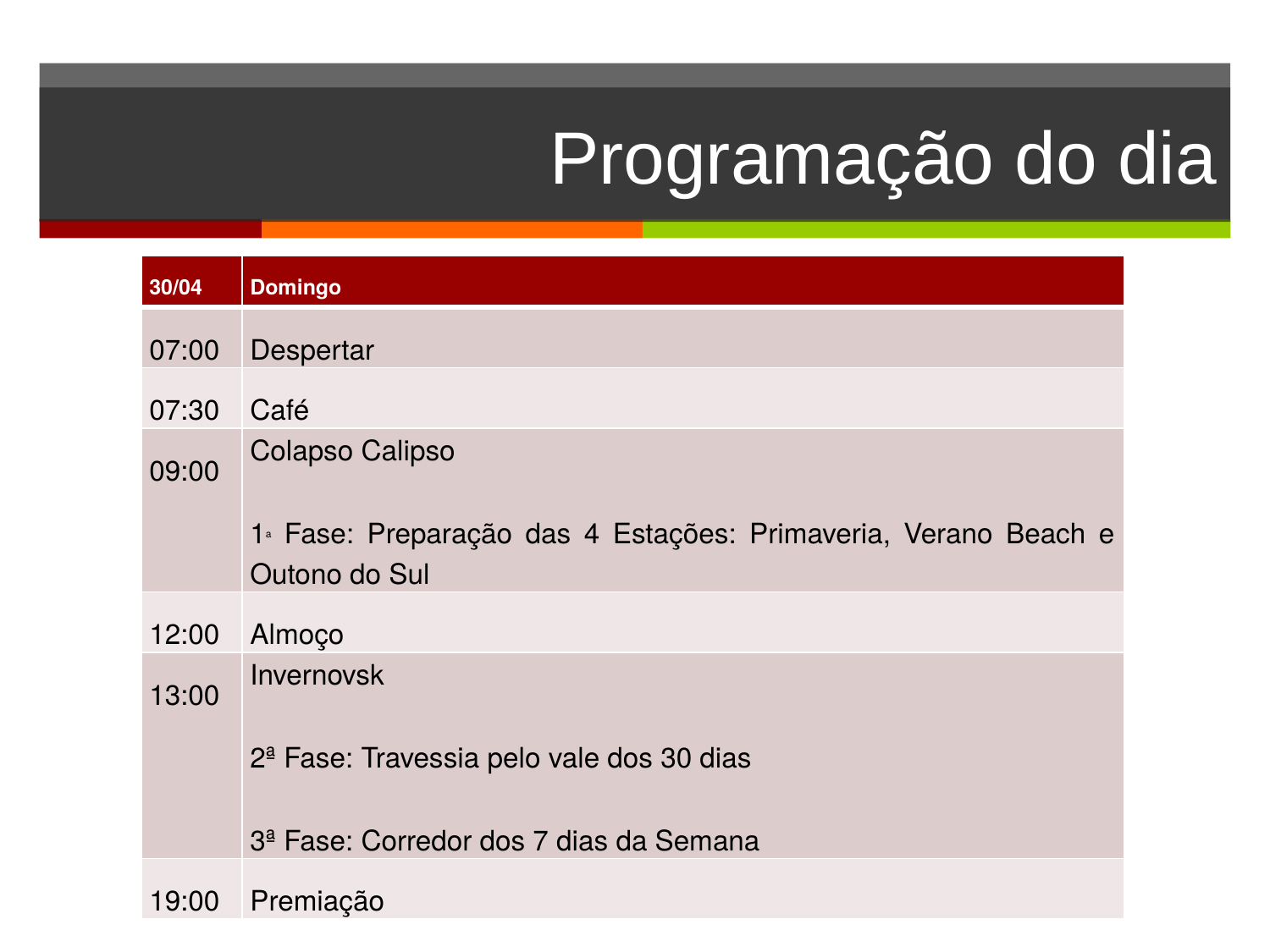

# Programação do dia
| 30/04 | Domingo |
| --- | --- |
| 07:00 | Despertar |
| 07:30 | Café |
| 09:00 | Colapso Calipso 1a Fase: Preparação das 4 Estações: Primaveria, Verano Beach e Outono do Sul |
| 12:00 | Almoço |
| 13:00 | Invernovsk 2ª Fase: Travessia pelo vale dos 30 dias 3ª Fase: Corredor dos 7 dias da Semana |
| 19:00 | Premiação |